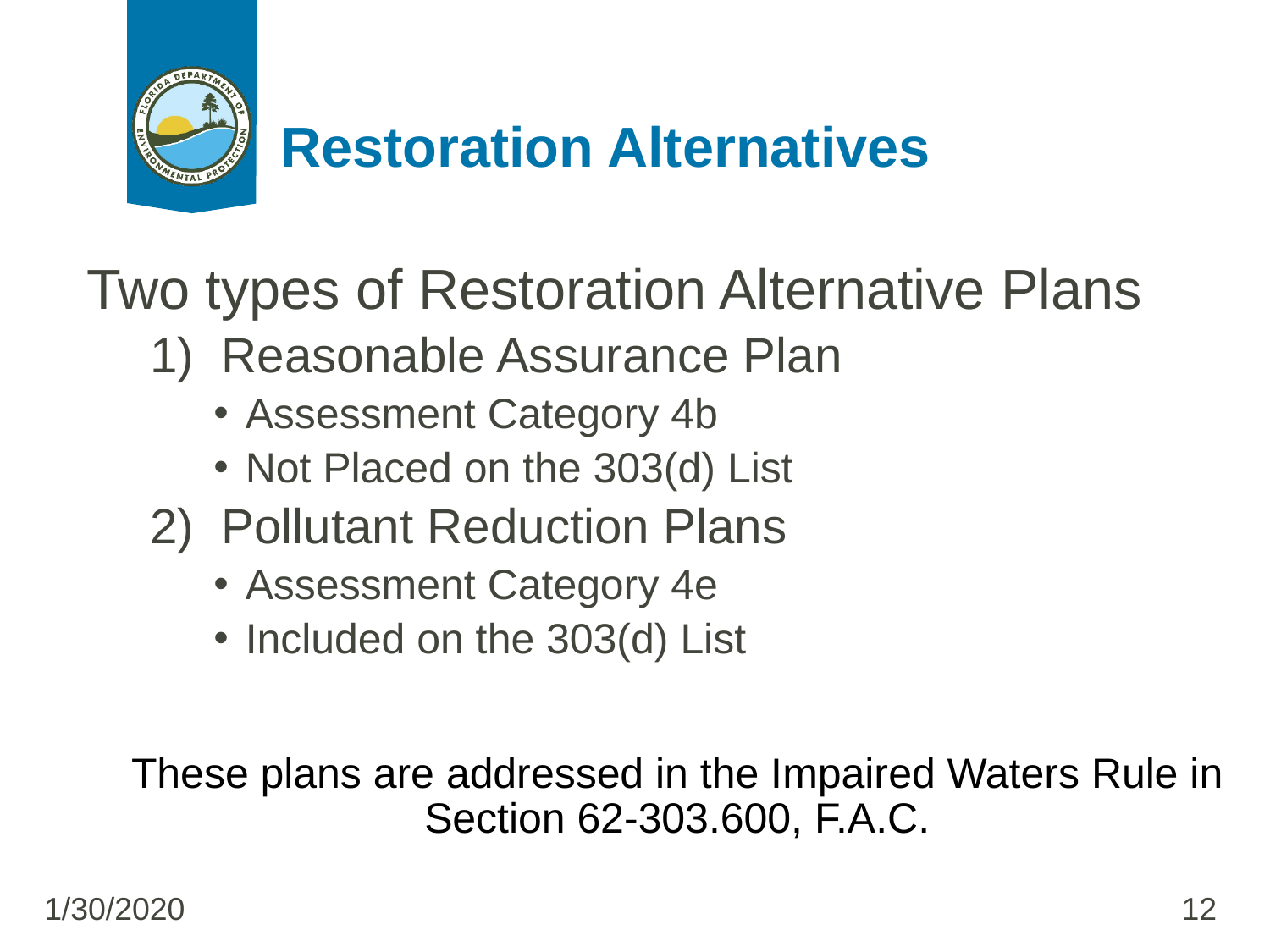

# Restoration Alternatives
Two types of Restoration Alternative Plans
Reasonable Assurance Plan
Assessment Category 4b
Not Placed on the 303(d) List
Pollutant Reduction Plans
Assessment Category 4e
Included on the 303(d) List

These plans are addressed in the Impaired Waters Rule in Section 62-303.600, F.A.C.

1/30/2020